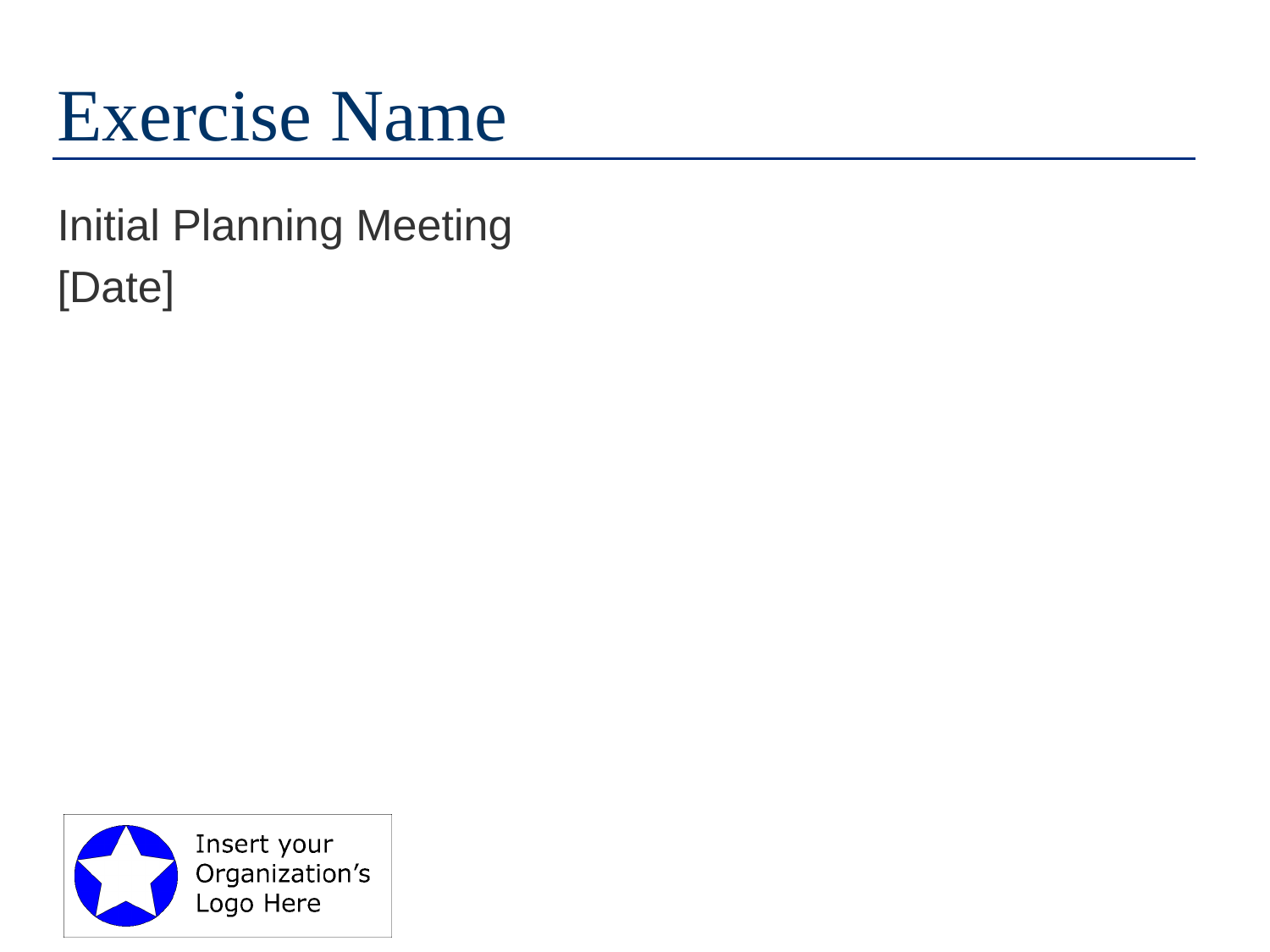

# Exercise Name
Initial Planning Meeting
[Date]